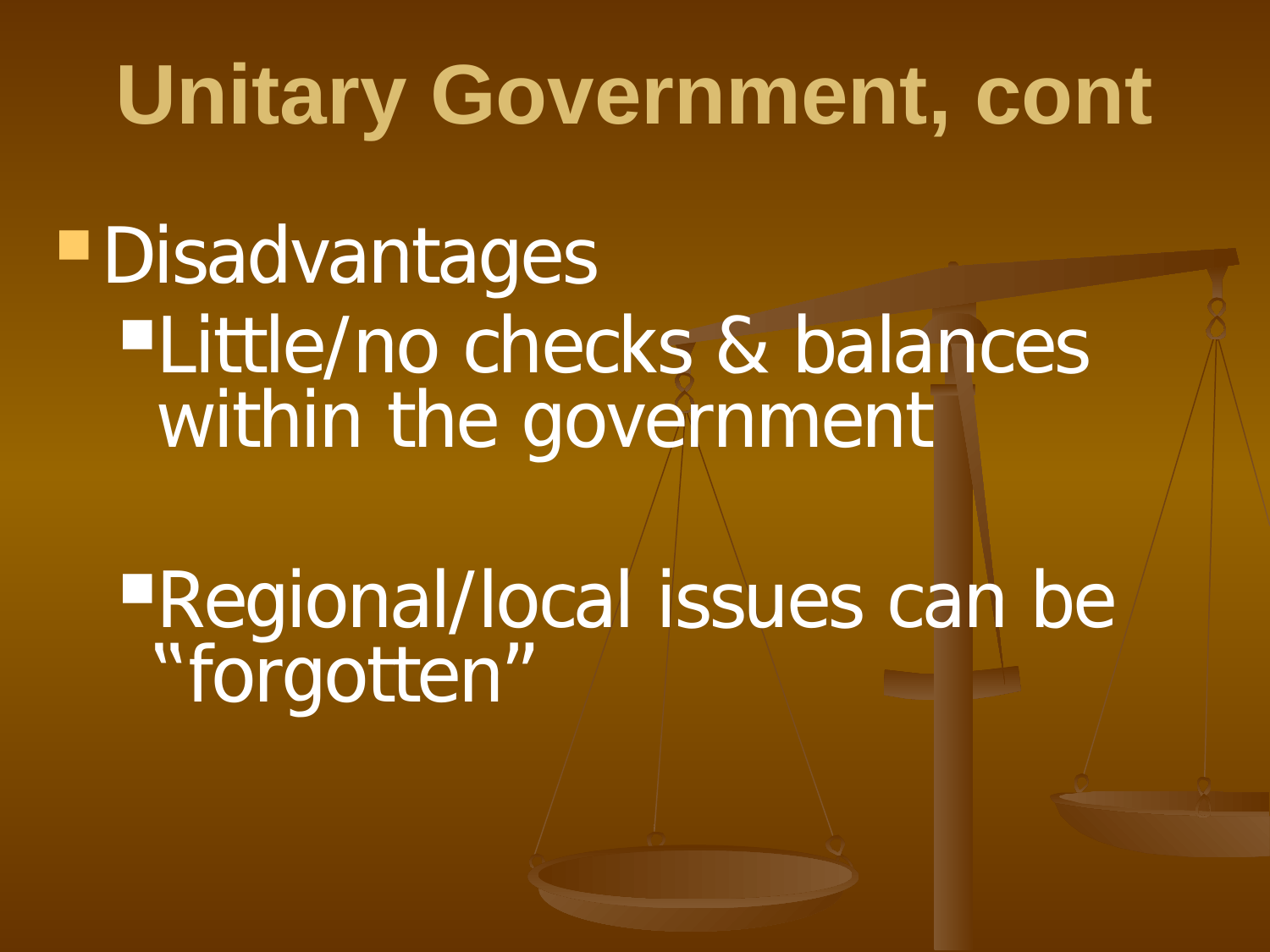

Unitary Government, cont
Disadvantages
Little/no checks & balances within the government

Regional/local issues can be “forgotten”